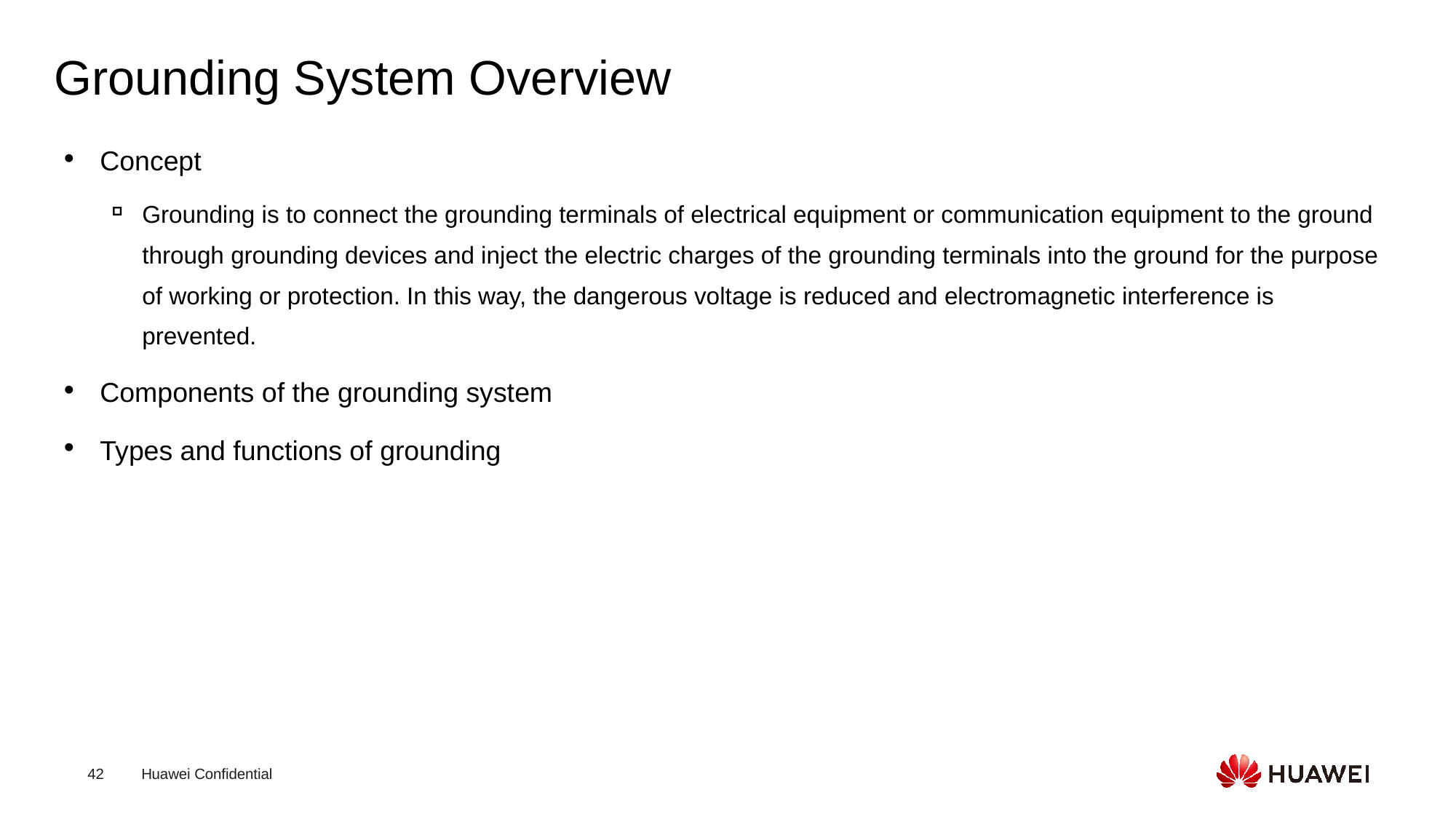

# Grounding System Overview
Concept
Grounding is to connect the grounding terminals of electrical equipment or communication equipment to the ground through grounding devices and inject the electric charges of the grounding terminals into the ground for the purpose of working or protection. In this way, the dangerous voltage is reduced and electromagnetic interference is prevented.
Components of the grounding system
Types and functions of grounding